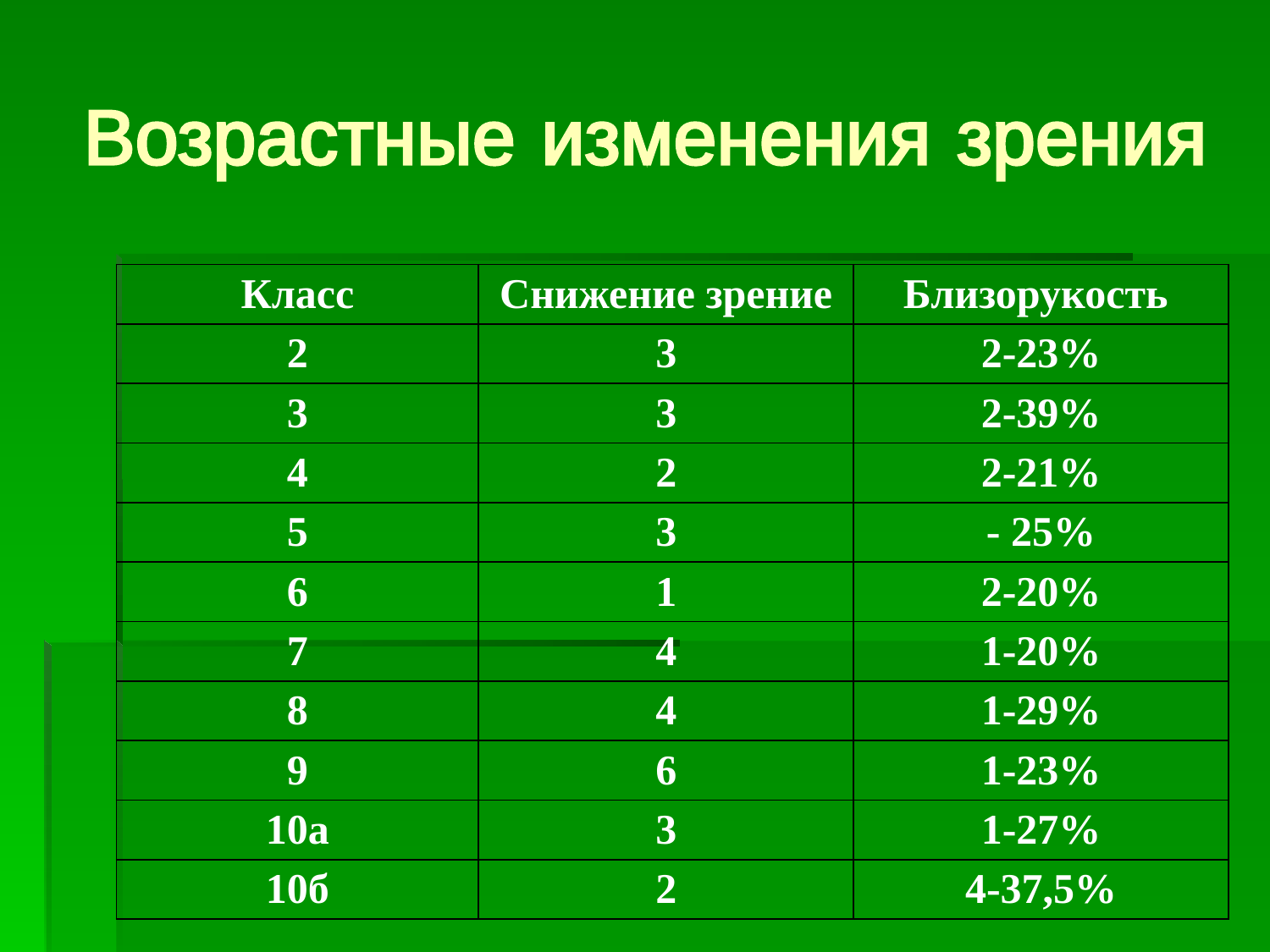

# Возрастные изменения зрения
| Класс | Снижение зрение | Близорукость |
| --- | --- | --- |
| 2 | 3 | 2-23% |
| 3 | 3 | 2-39% |
| 4 | 2 | 2-21% |
| 5 | 3 | - 25% |
| 6 | 1 | 2-20% |
| 7 | 4 | 1-20% |
| 8 | 4 | 1-29% |
| 9 | 6 | 1-23% |
| 10а | 3 | 1-27% |
| 10б | 2 | 4-37,5% |